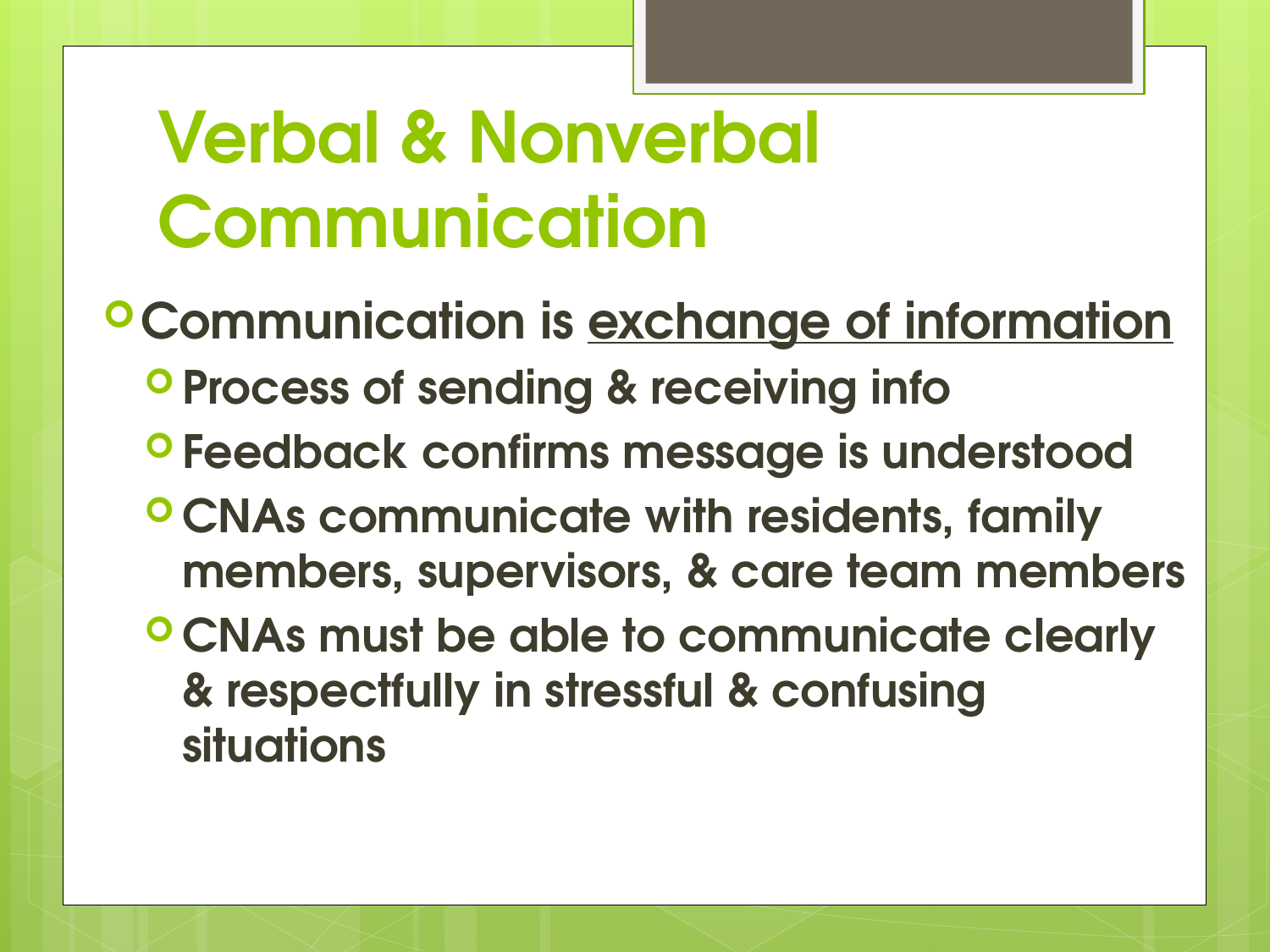

# Verbal & Nonverbal Communication
Communication is exchange of information
Process of sending & receiving info
Feedback confirms message is understood
CNAs communicate with residents, family members, supervisors, & care team members
CNAs must be able to communicate clearly & respectfully in stressful & confusing situations